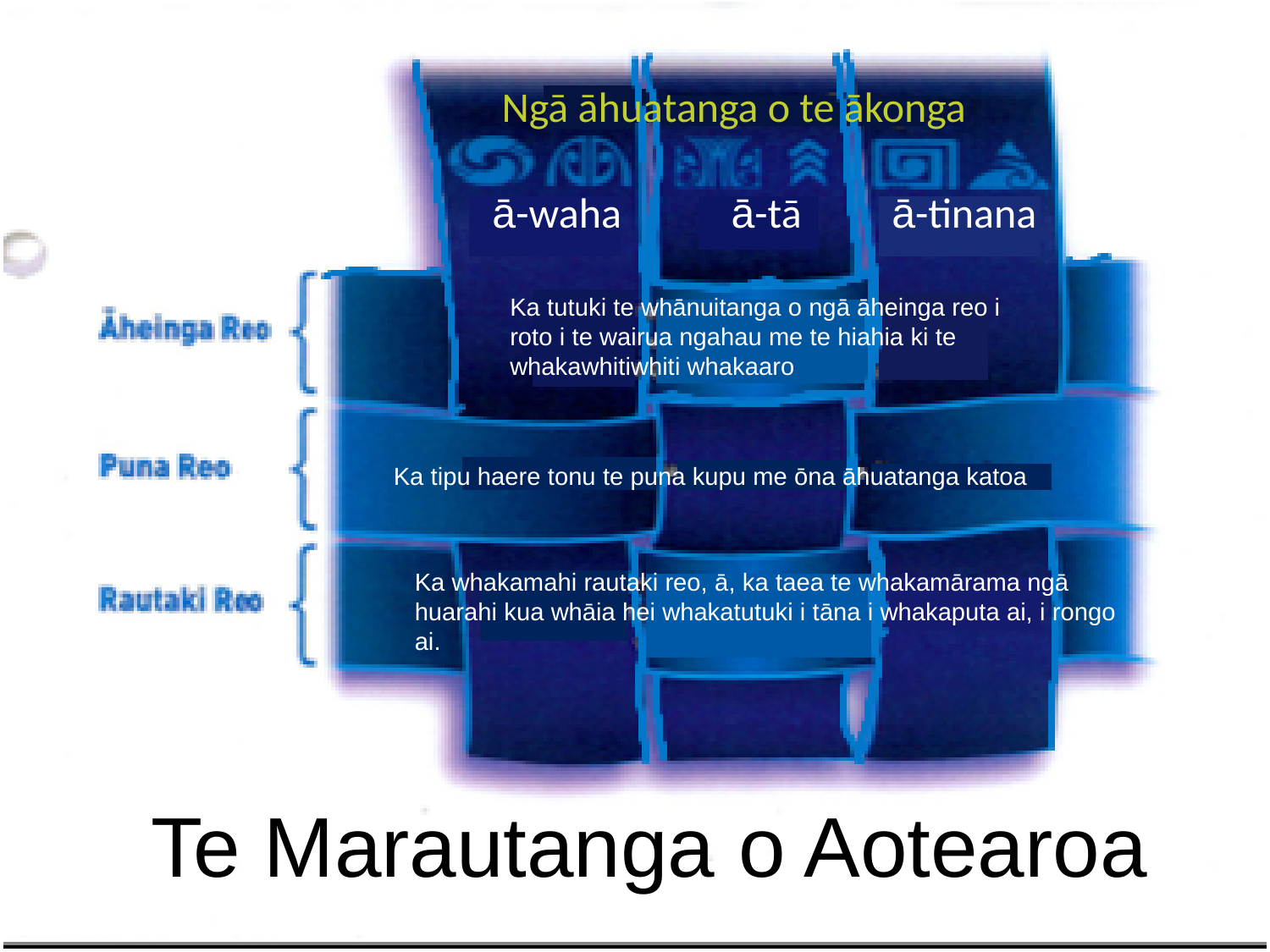

Ngā āhuatanga o te ākonga
ā-waha
ā-tā
ā-tinana
Ka tutuki te whānuitanga o ngā āheinga reo i roto i te wairua ngahau me te hiahia ki te whakawhitiwhiti whakaaro
Ka tipu haere tonu te puna kupu me ōna āhuatanga katoa
Ka whakamahi rautaki reo, ā, ka taea te whakamārama ngā huarahi kua whāia hei whakatutuki i tāna i whakaputa ai, i rongo ai.
Te Marautanga o Aotearoa